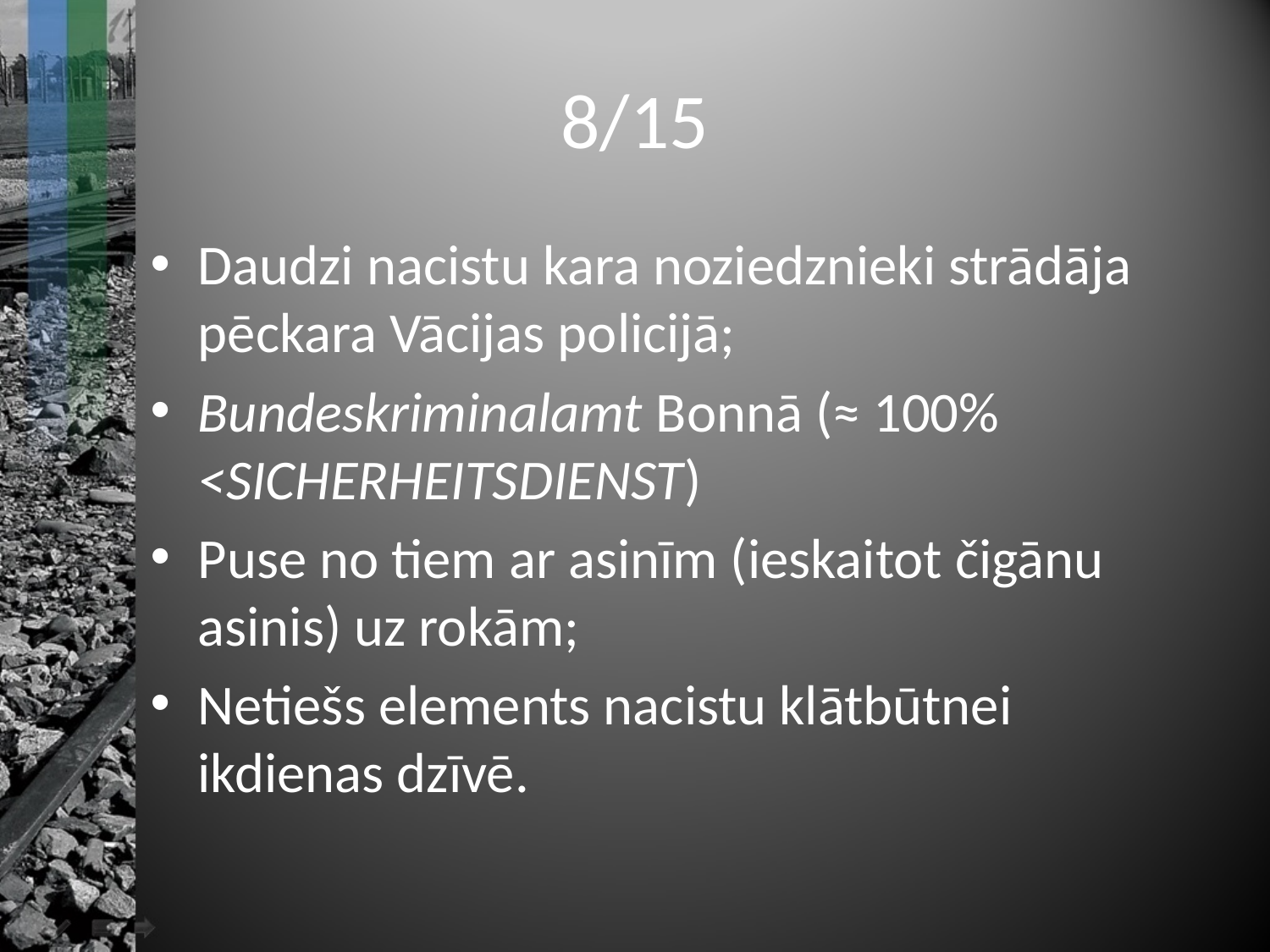

# 8/15
Daudzi nacistu kara noziedznieki strādāja pēckara Vācijas policijā;
Bundeskriminalamt Bonnā (≈ 100% <SICHERHEITSDIENST)
Puse no tiem ar asinīm (ieskaitot čigānu asinis) uz rokām;
Netiešs elements nacistu klātbūtnei ikdienas dzīvē.